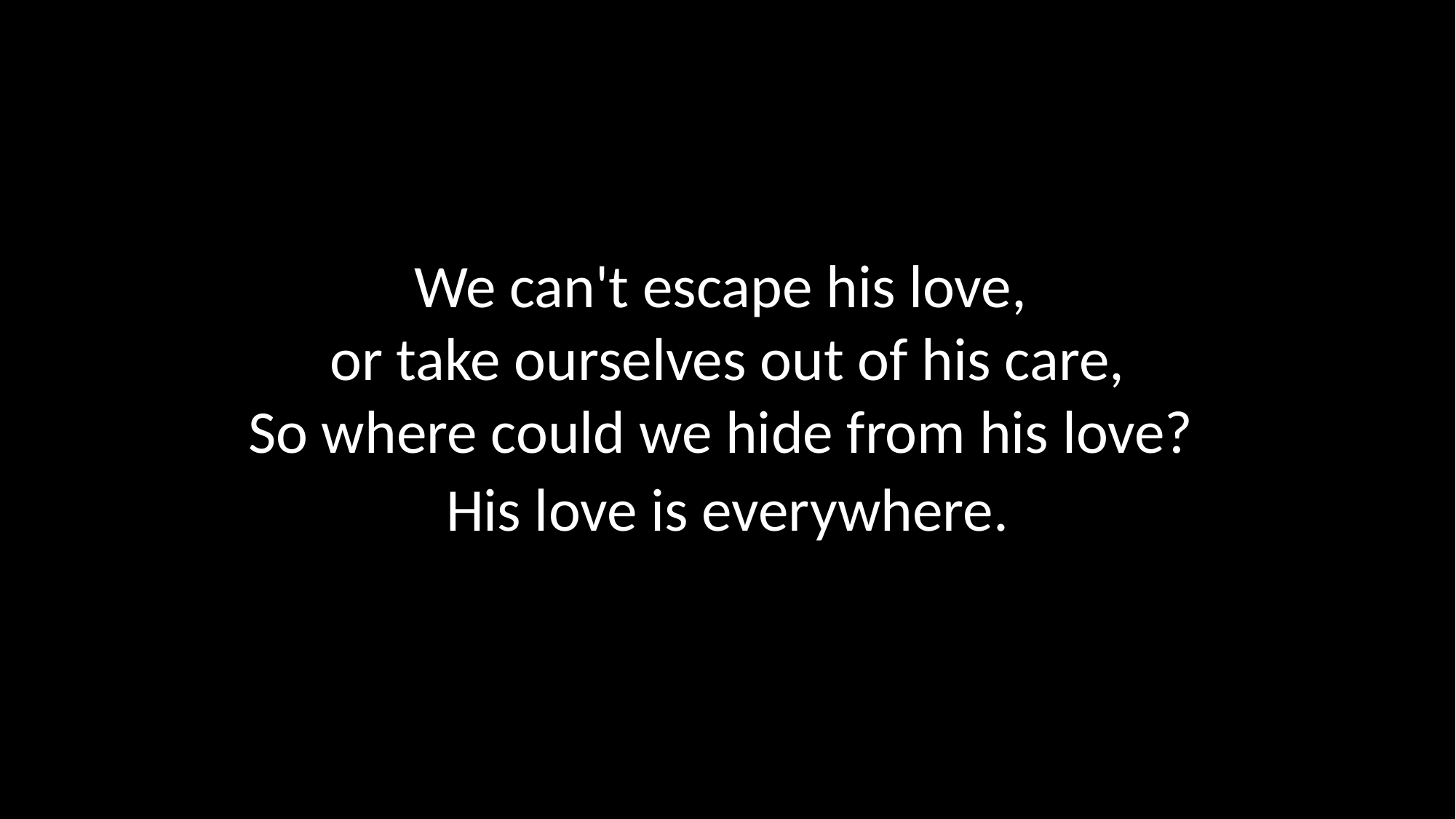

We can't escape his love,
or take ourselves out of his care,
So where could we hide from his love?
His love is everywhere.